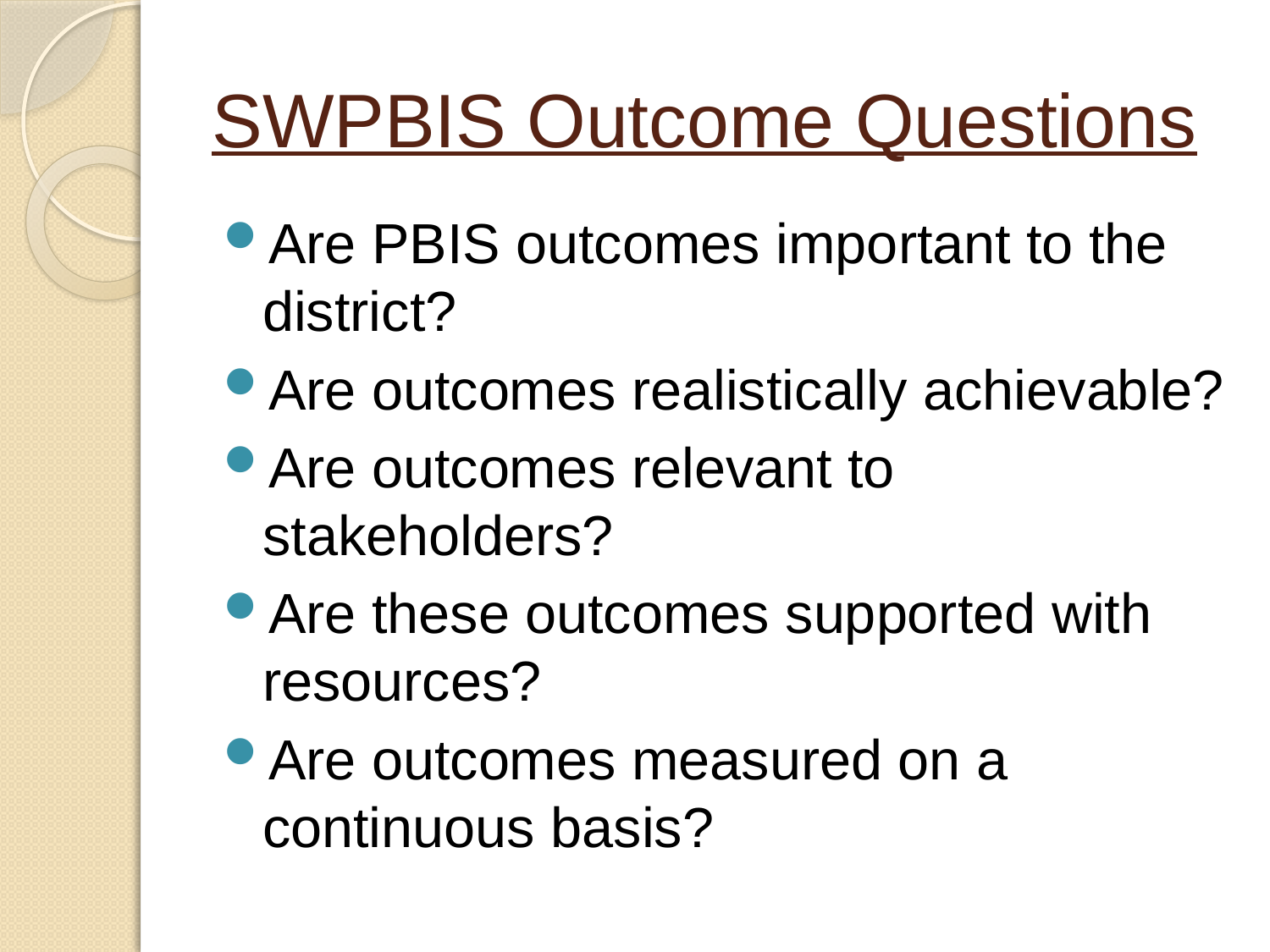

# SWPBIS Outcome Questions
Are PBIS outcomes important to the district?
Are outcomes realistically achievable?
Are outcomes relevant to stakeholders?
Are these outcomes supported with resources?
Are outcomes measured on a continuous basis?